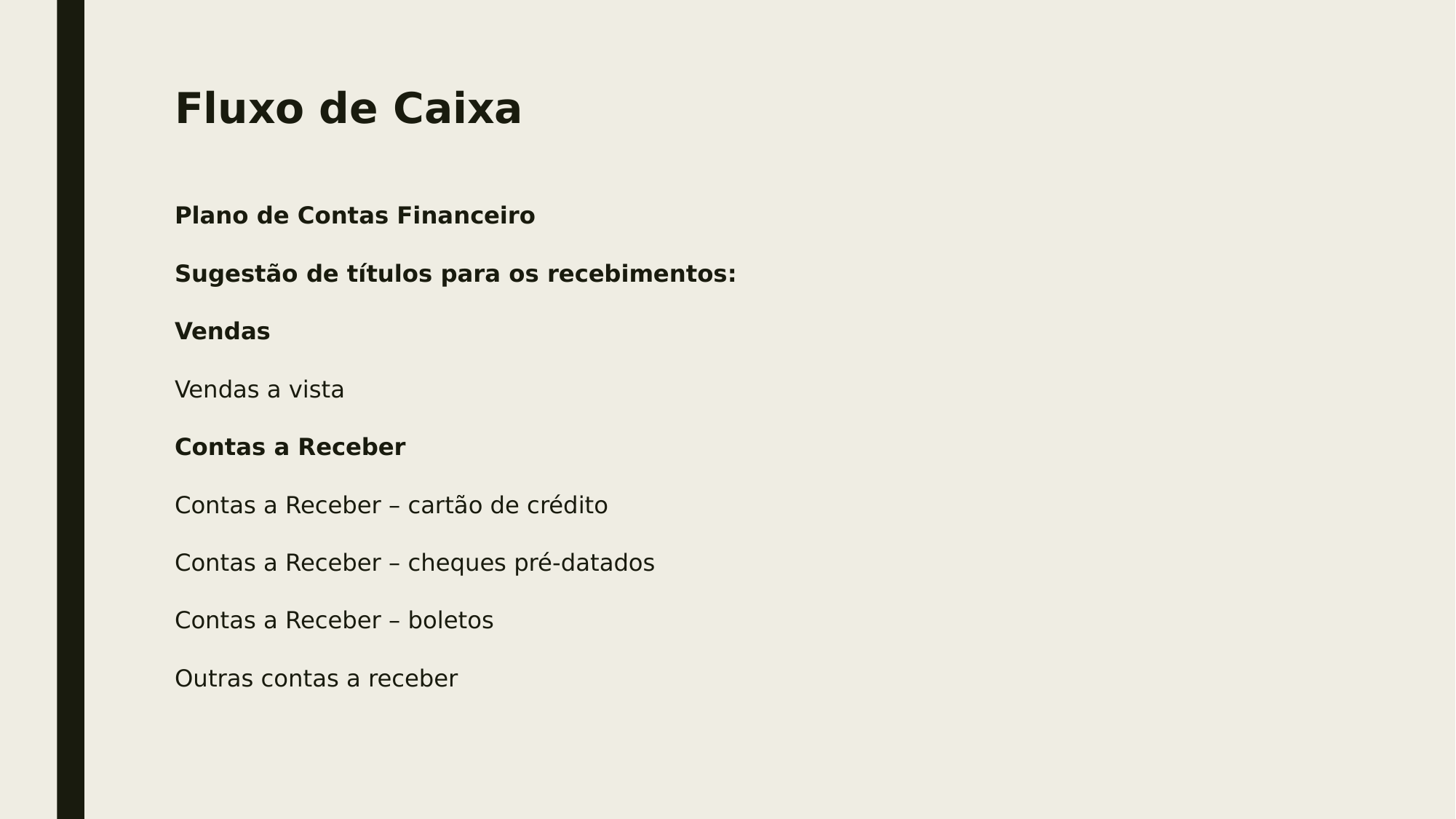

# Fluxo de Caixa
Plano de Contas Financeiro
Sugestão de títulos para os recebimentos:
Vendas
Vendas a vista
Contas a Receber
Contas a Receber – cartão de crédito
Contas a Receber – cheques pré-datados
Contas a Receber – boletos
Outras contas a receber